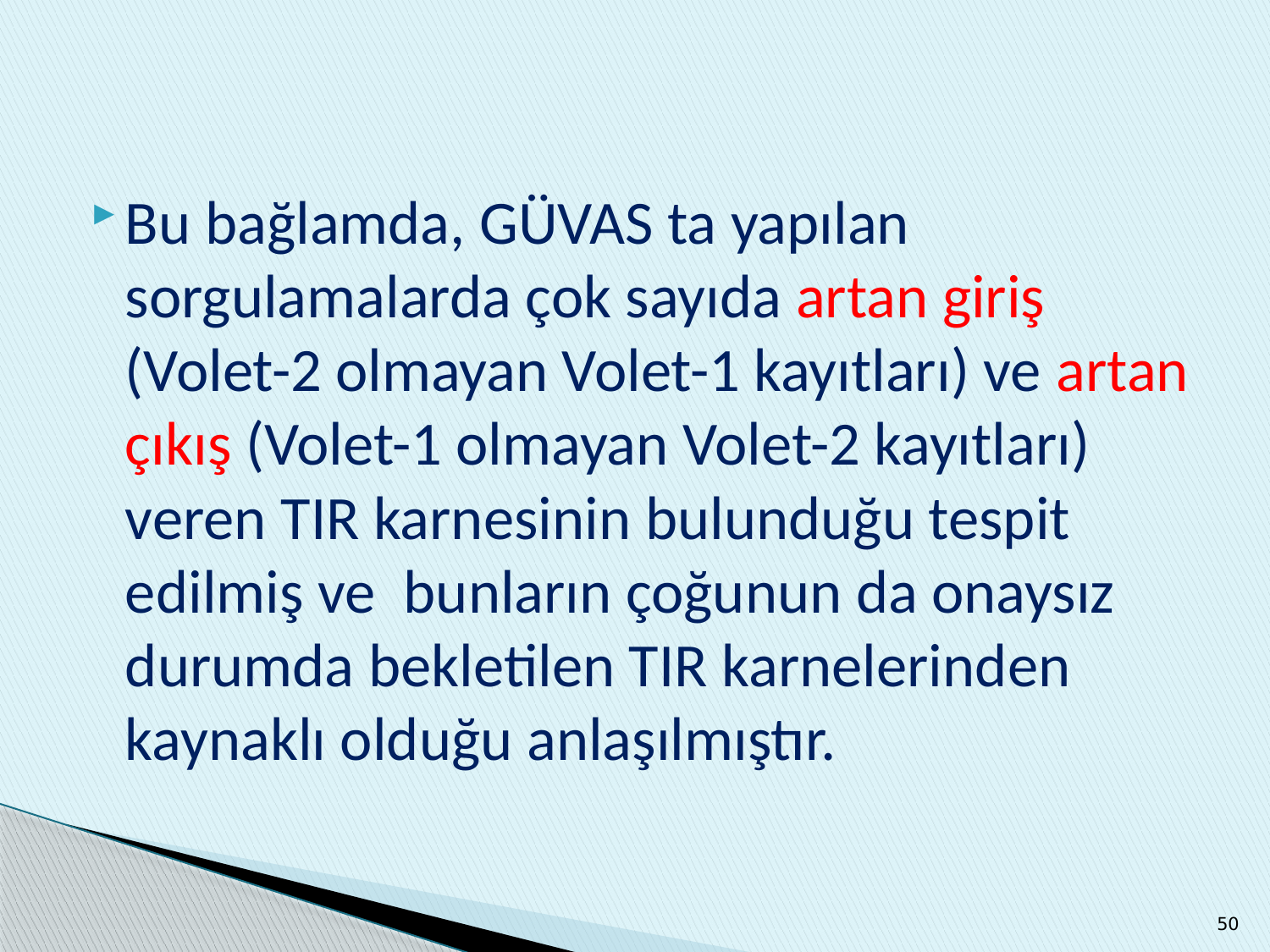

Bu bağlamda, GÜVAS ta yapılan sorgulamalarda çok sayıda artan giriş (Volet-2 olmayan Volet-1 kayıtları) ve artan çıkış (Volet-1 olmayan Volet-2 kayıtları) veren TIR karnesinin bulunduğu tespit edilmiş ve  bunların çoğunun da onaysız durumda bekletilen TIR karnelerinden kaynaklı olduğu anlaşılmıştır.

50